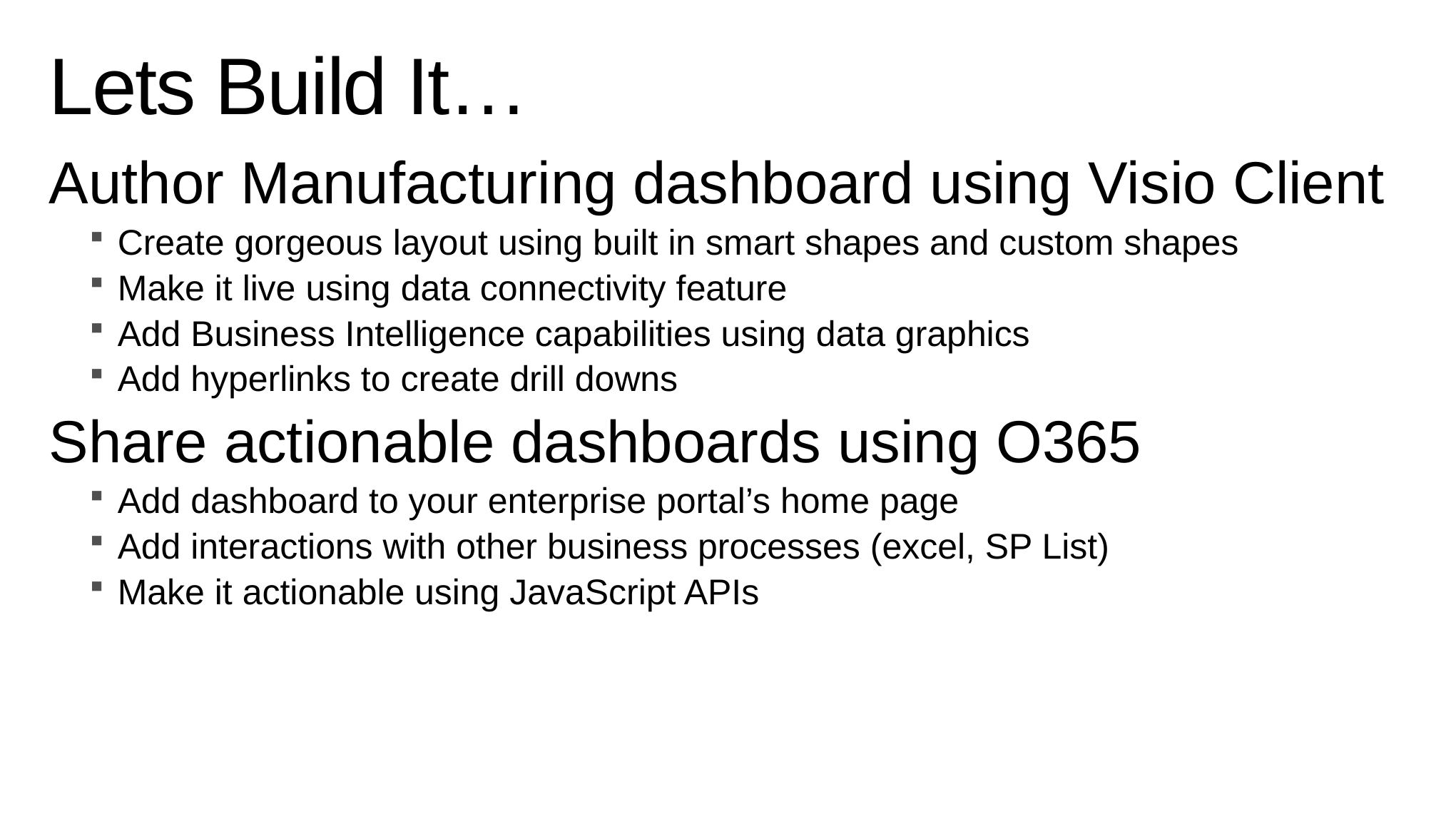

# Lets Build It…
Author Manufacturing dashboard using Visio Client
Create gorgeous layout using built in smart shapes and custom shapes
Make it live using data connectivity feature
Add Business Intelligence capabilities using data graphics
Add hyperlinks to create drill downs
Share actionable dashboards using O365
Add dashboard to your enterprise portal’s home page
Add interactions with other business processes (excel, SP List)
Make it actionable using JavaScript APIs